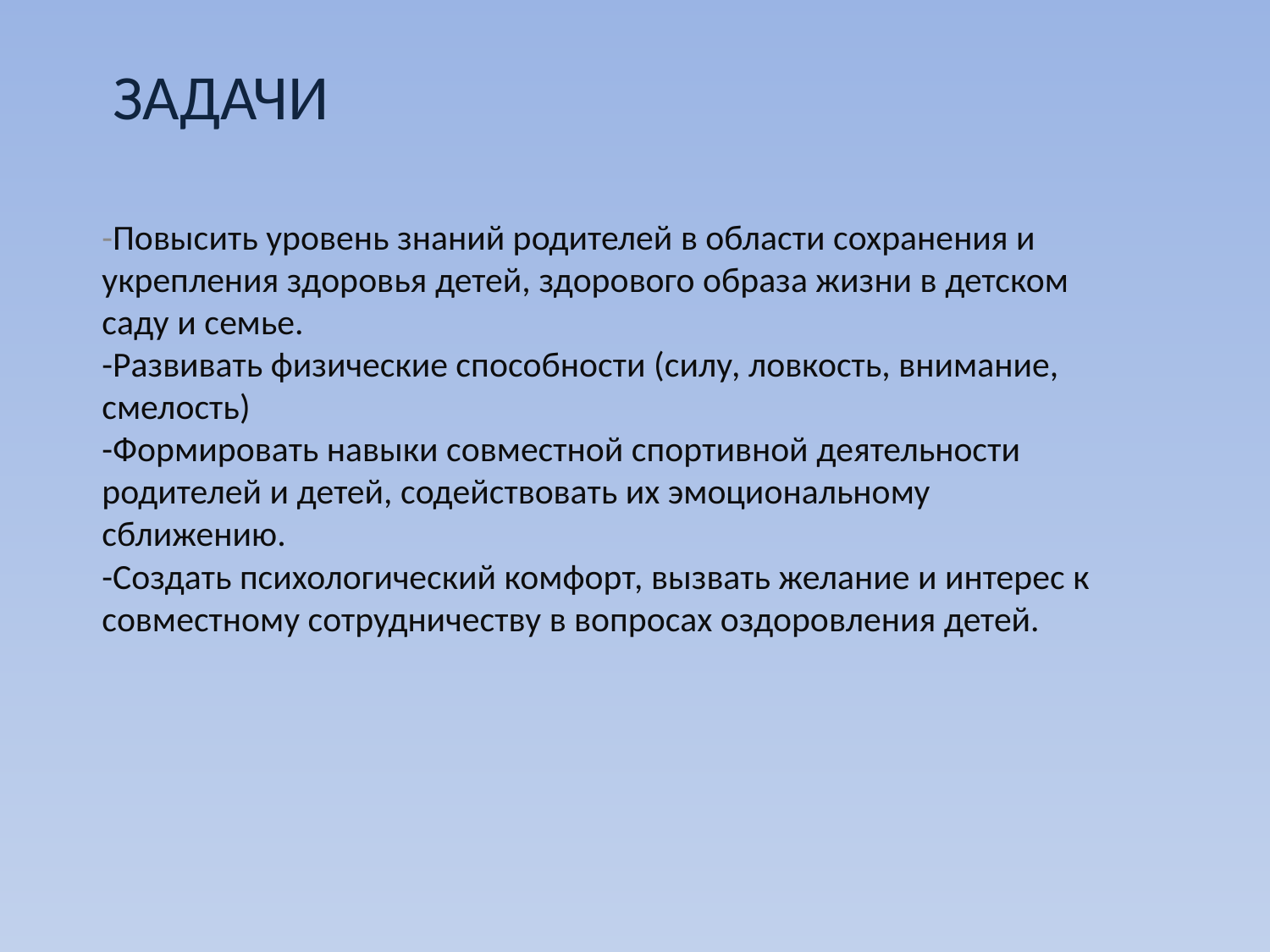

# Задачи
-Повысить уровень знаний родителей в области сохранения и укрепления здоровья детей, здорового образа жизни в детском саду и семье.
-Развивать физические способности (силу, ловкость, внимание, смелость)
-Формировать навыки совместной спортивной деятельности родителей и детей, содействовать их эмоциональному сближению.
-Создать психологический комфорт, вызвать желание и интерес к совместному сотрудничеству в вопросах оздоровления детей.